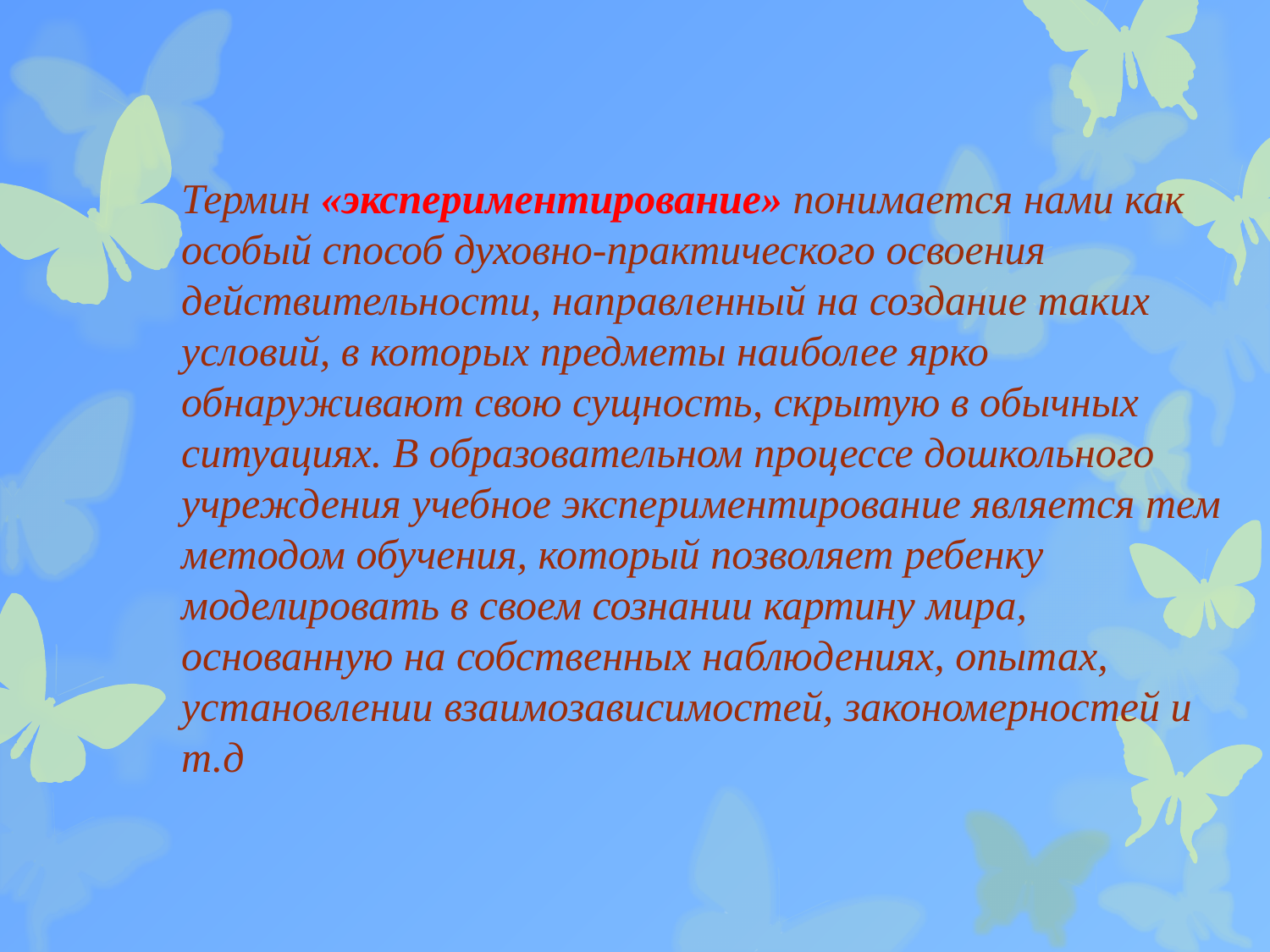

# Термин «экспериментирование» понимается нами как особый способ духовно-практического освоения действительности, направленный на создание таких условий, в которых предметы наиболее ярко обнаруживают свою сущность, скрытую в обычных ситуациях. В образовательном процессе дошкольного учреждения учебное экспериментирование является тем методом обучения, который позволяет ребенку моделировать в своем сознании картину мира, основанную на собственных наблюдениях, опытах, установлении взаимозависимостей, закономерностей и т.д